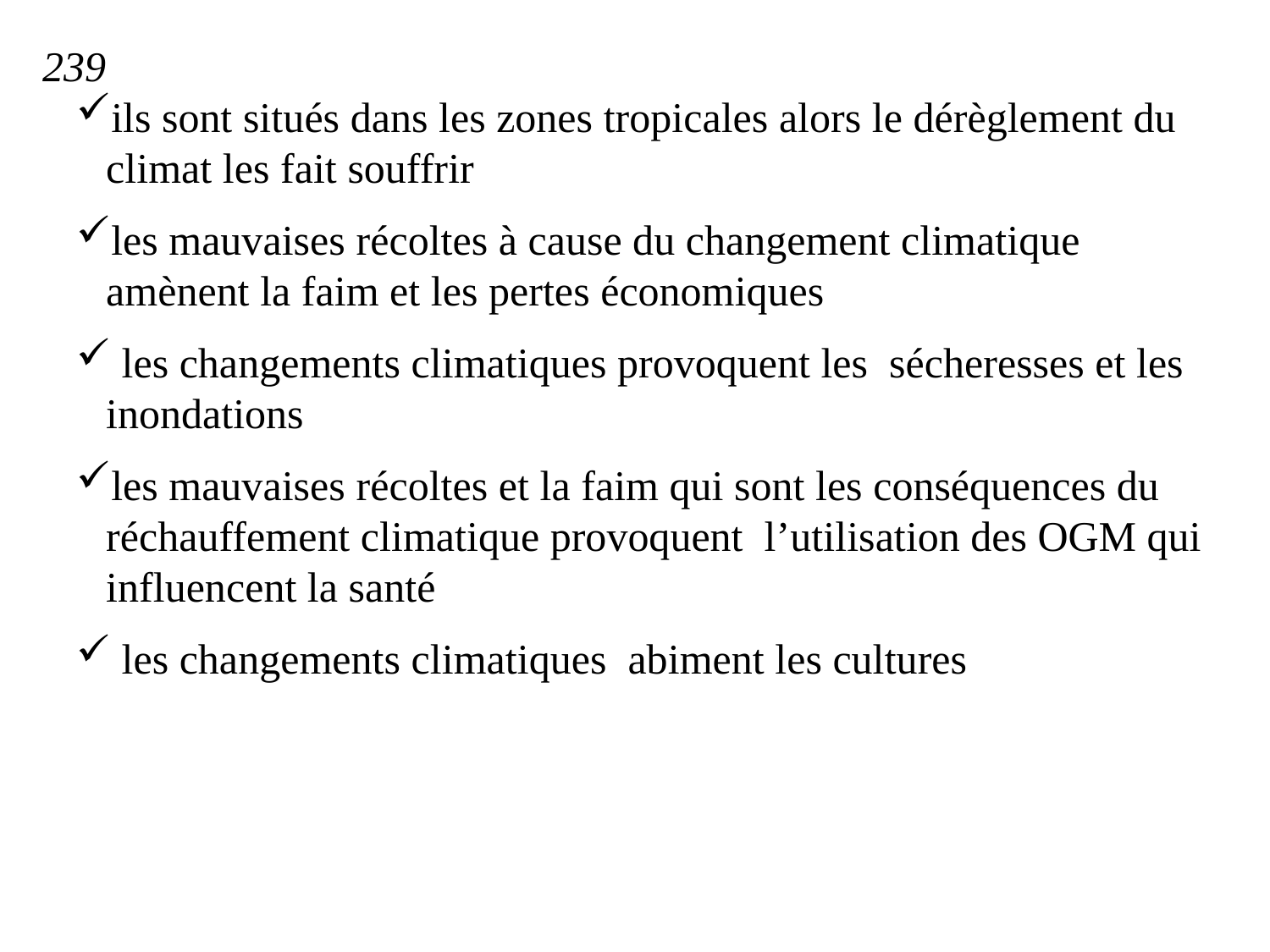

239
ils sont situés dans les zones tropicales alors le dérèglement du climat les fait souffrir
les mauvaises récoltes à cause du changement climatique amènent la faim et les pertes économiques
 les changements climatiques provoquent les  sécheresses et les inondations
les mauvaises récoltes et la faim qui sont les conséquences du réchauffement climatique provoquent  l’utilisation des OGM qui influencent la santé
 les changements climatiques  abiment les cultures